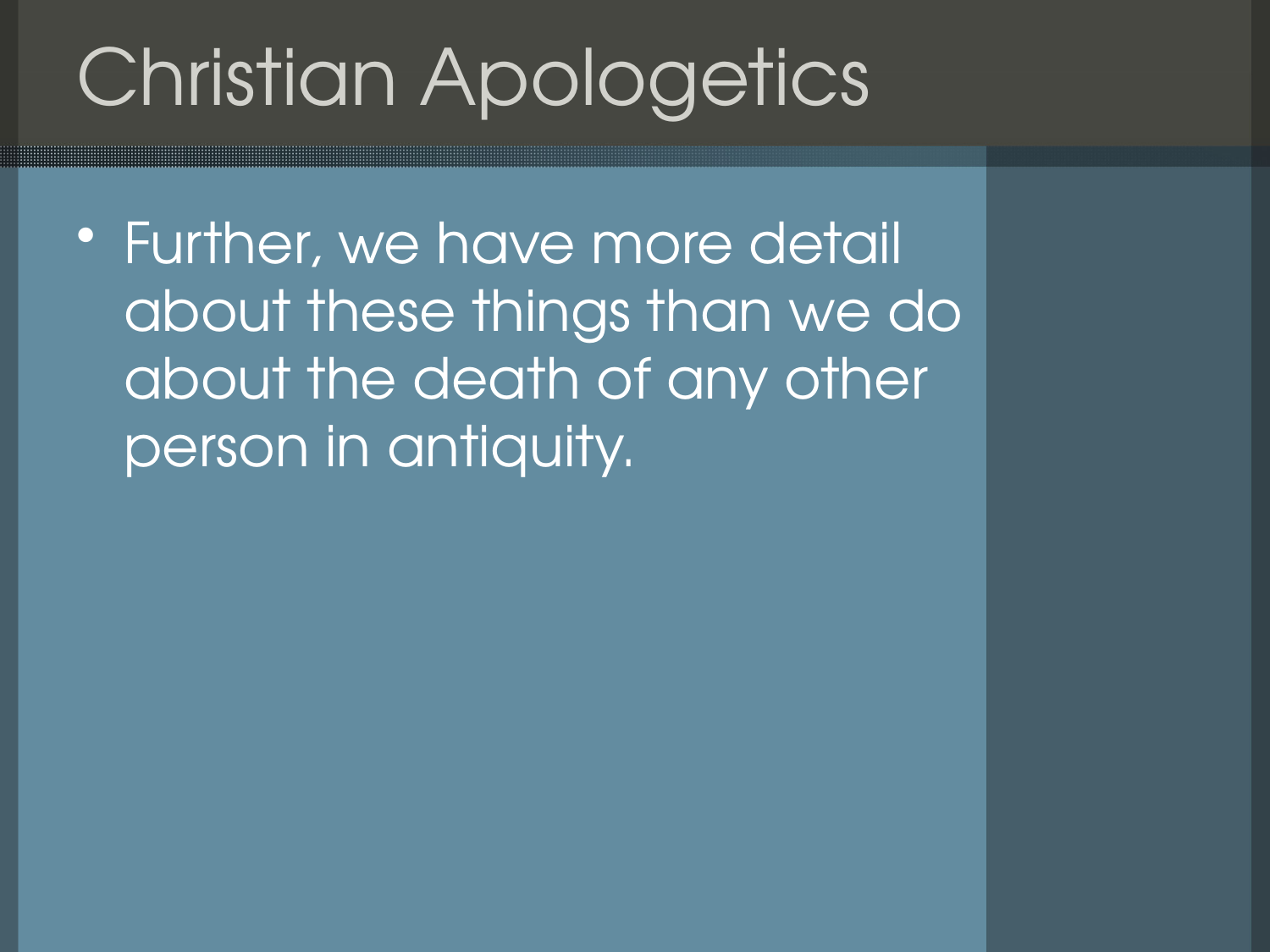

# Christian Apologetics
Further, we have more detail about these things than we do about the death of any other person in antiquity.